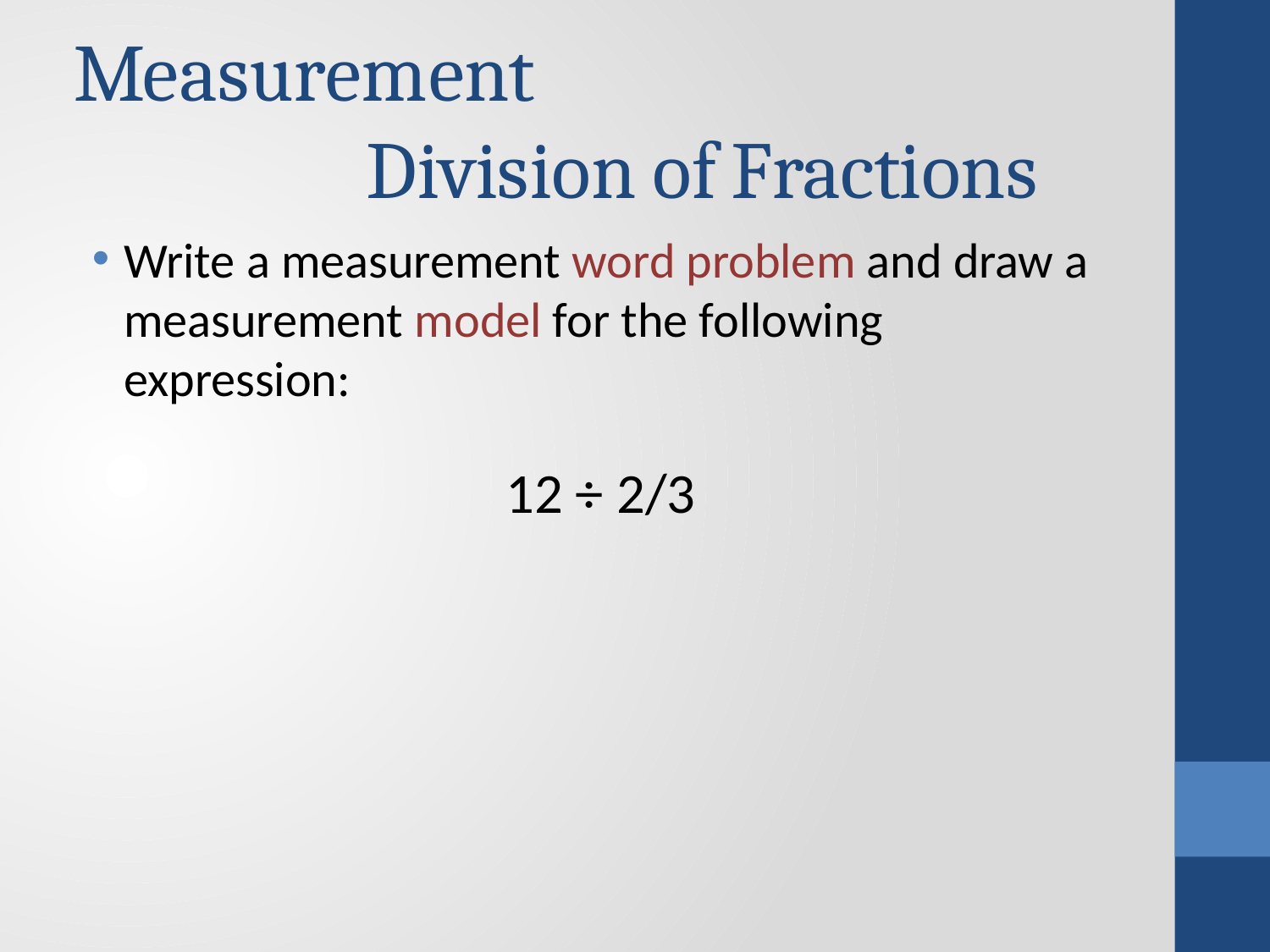

# Measurement Division of Fractions
Write a measurement word problem and draw a measurement model for the following expression:

12 ÷ 2/3